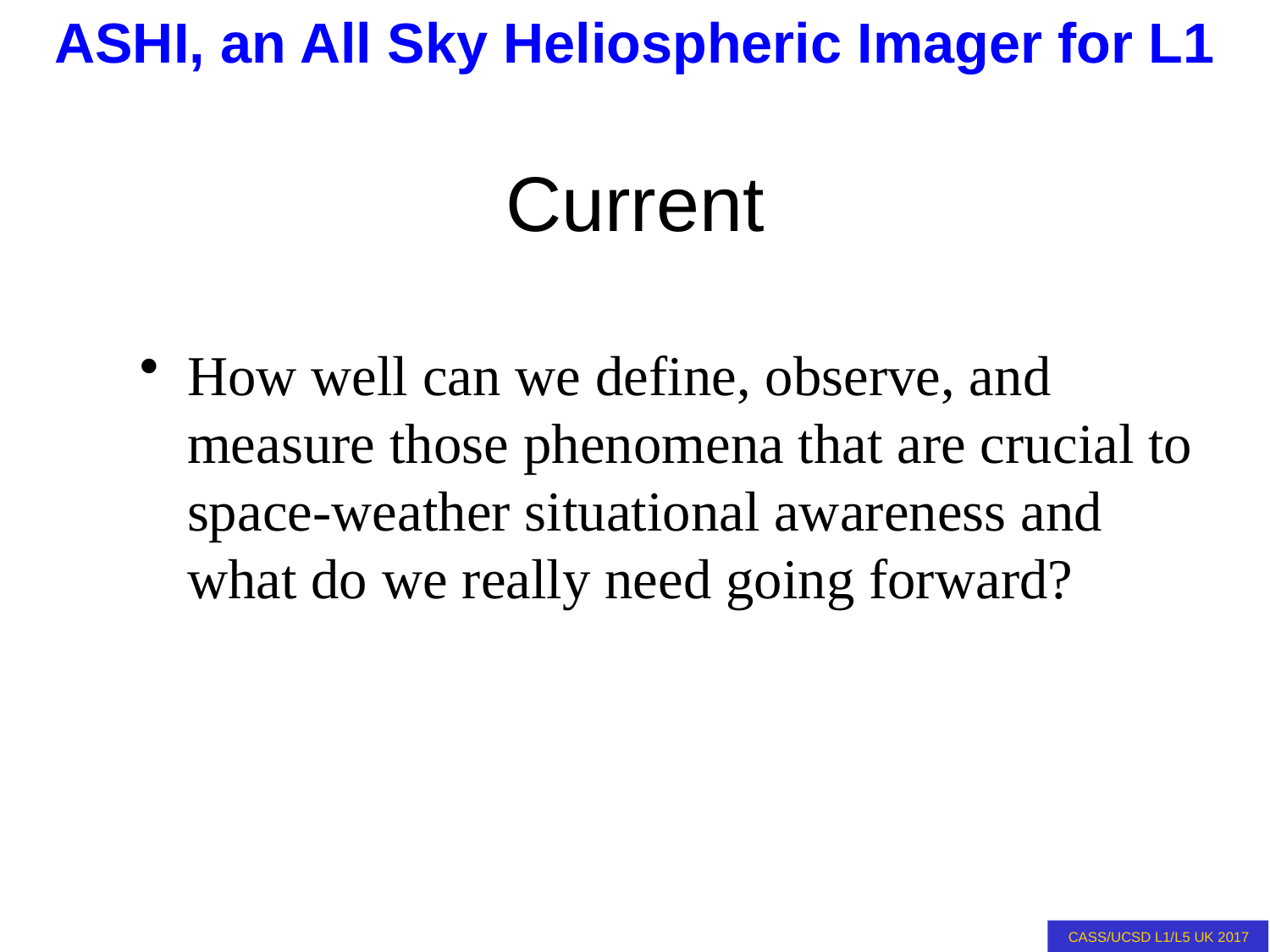

# Current

How well can we define, observe, and measure those phenomena that are crucial to space-weather situational awareness and what do we really need going forward?